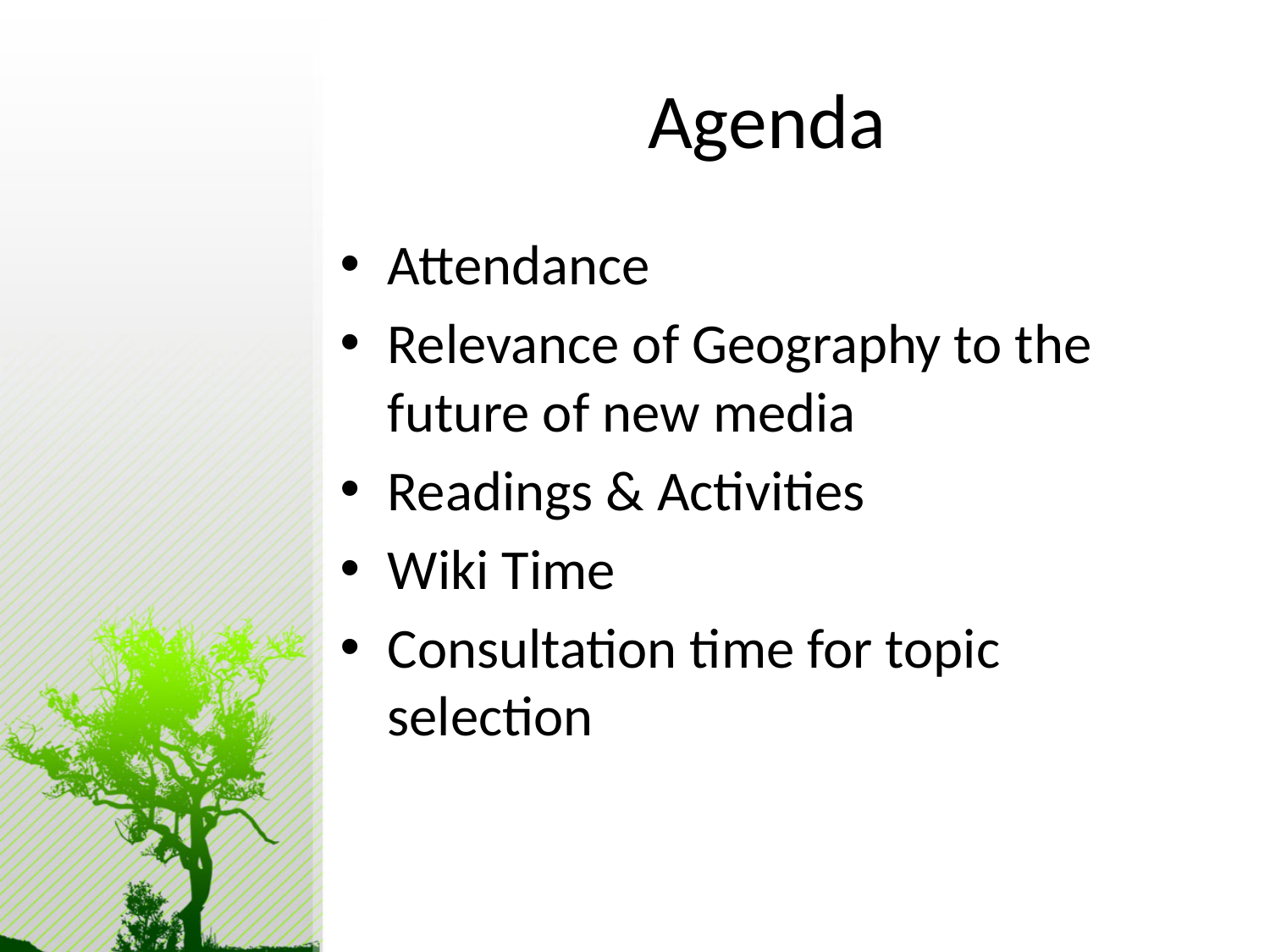

# Agenda
Attendance
Relevance of Geography to the future of new media
Readings & Activities
Wiki Time
Consultation time for topic selection